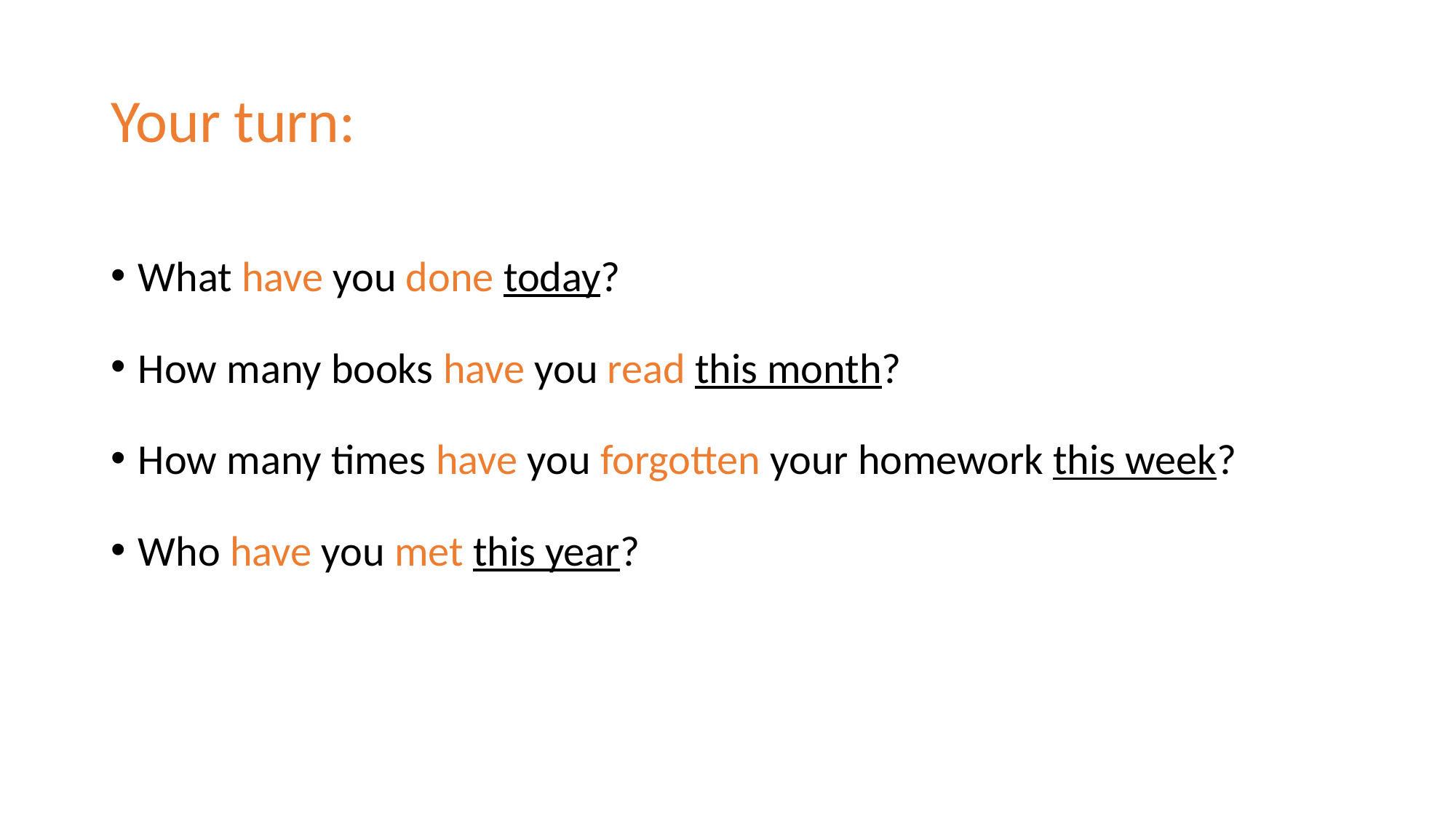

# Your turn:
What have you done today?
How many books have you read this month?
How many times have you forgotten your homework this week?
Who have you met this year?